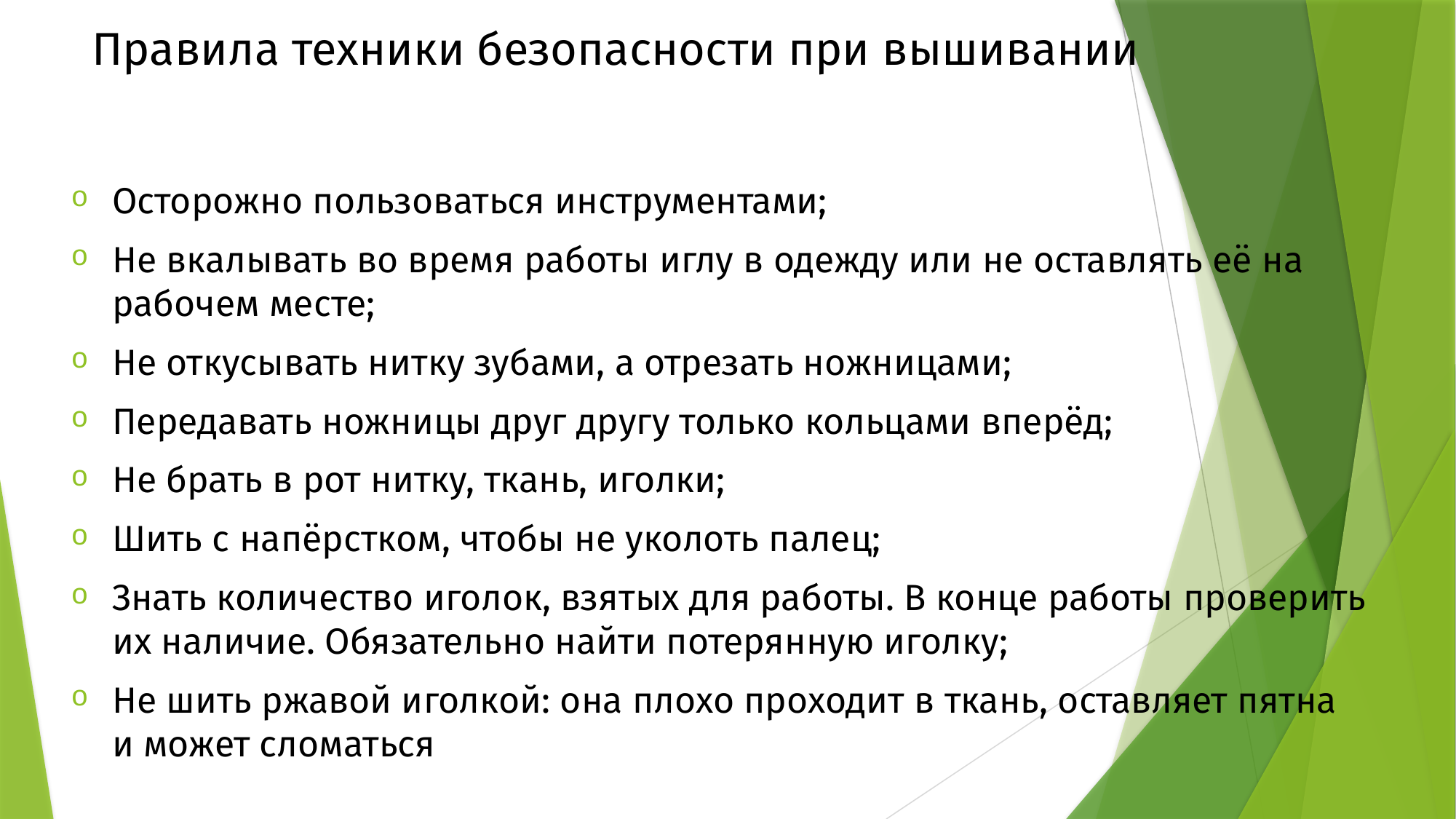

# Правила техники безопасности при вышивании
Осторожно пользоваться инструментами;
Не вкалывать во время работы иглу в одежду или не оставлять её на рабочем месте;
Не откусывать нитку зубами, а отрезать ножницами;
Передавать ножницы друг другу только кольцами вперёд;
Не брать в рот нитку, ткань, иголки;
Шить с напёрстком, чтобы не уколоть палец;
Знать количество иголок, взятых для работы. В конце работы проверить их наличие. Обязательно найти потерянную иголку;
Не шить ржавой иголкой: она плохо проходит в ткань, оставляет пятна и может сломаться